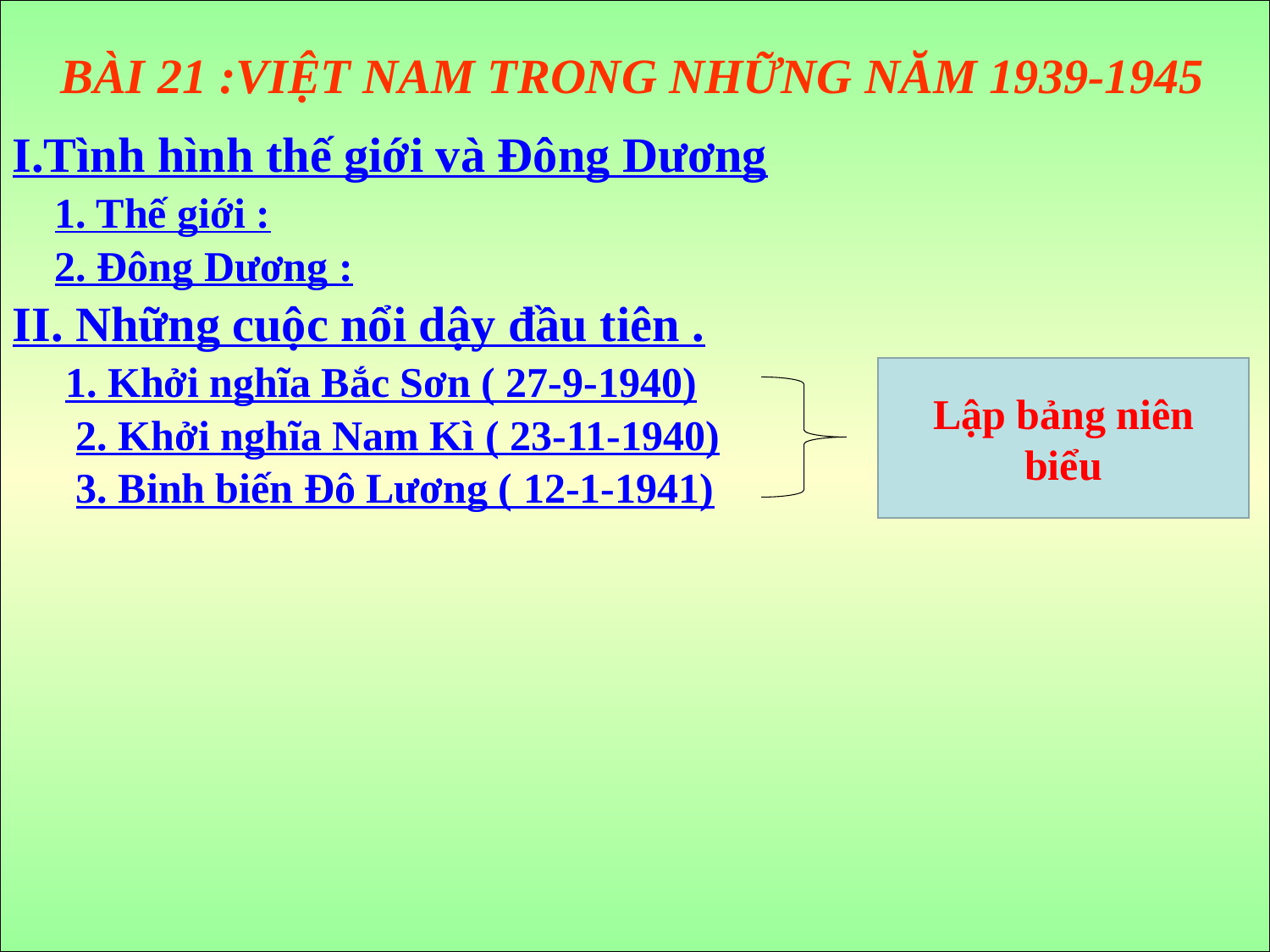

BÀI 21 :VIỆT NAM TRONG NHỮNG NĂM 1939-1945
#
I.Tình hình thế giới và Đông Dương
1. Thế giới :

2. Đông Dương :
II. Những cuộc nổi dậy đầu tiên .
1. Khởi nghĩa Bắc Sơn ( 27-9-1940)
Lập bảng niên biểu

2. Khởi nghĩa Nam Kì ( 23-11-1940)
3. Binh biến Đô Lương ( 12-1-1941)